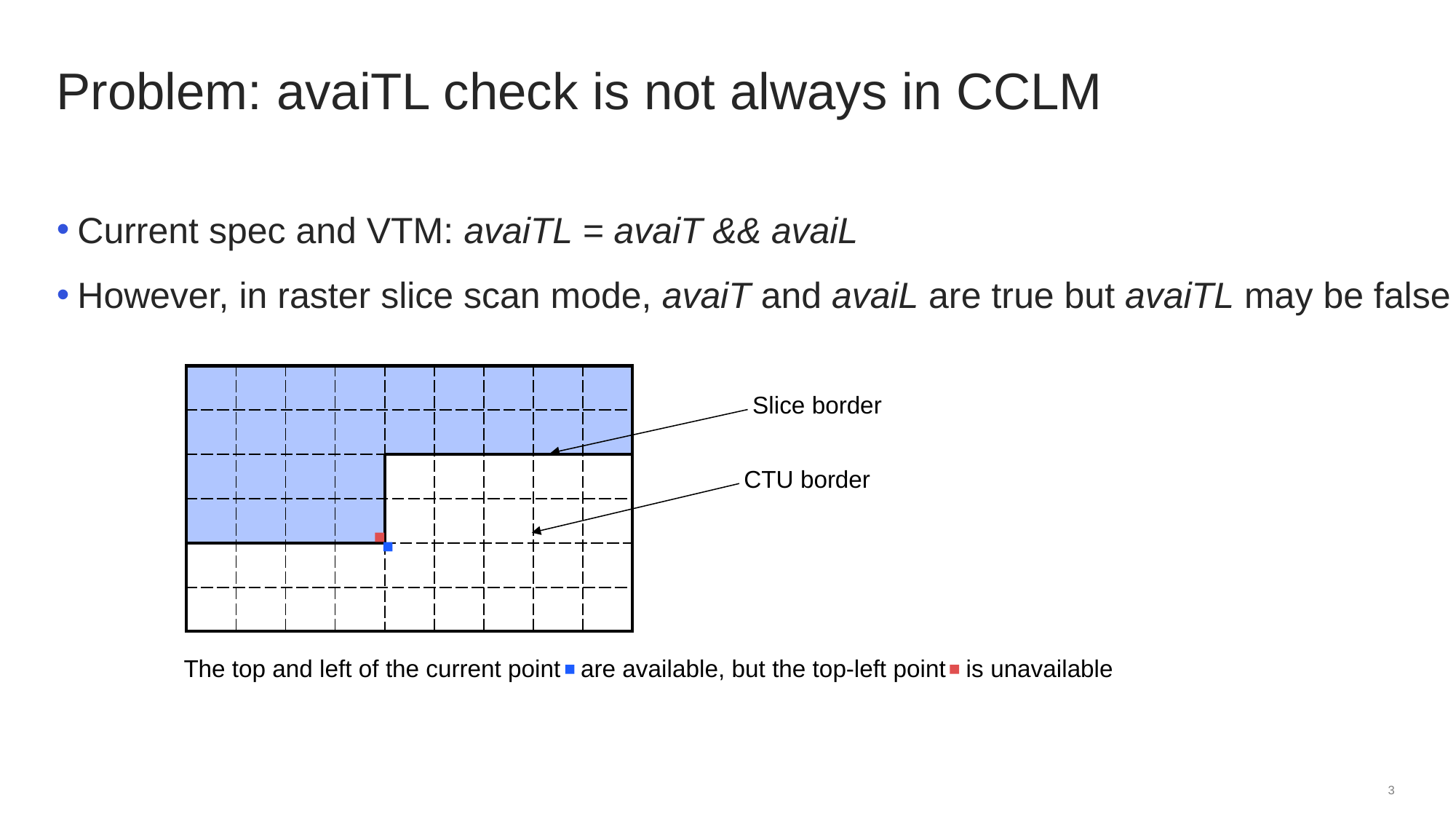

# Problem: avaiTL check is not always in CCLM
Current spec and VTM: avaiTL = avaiT && avaiL
However, in raster slice scan mode, avaiT and avaiL are true but avaiTL may be false
|  |  |  |  |  |  |  |  |  |
| --- | --- | --- | --- | --- | --- | --- | --- | --- |
|  |  |  |  |  |  |  |  |  |
|  |  |  |  |  |  |  |  |  |
|  |  |  |  |  |  |  |  |  |
|  |  |  |  |  |  |  |  |  |
|  |  |  |  |  |  |  |  |  |
Slice border
CTU border

The top and left of the current point   are available, but the top-left point   is unavailable